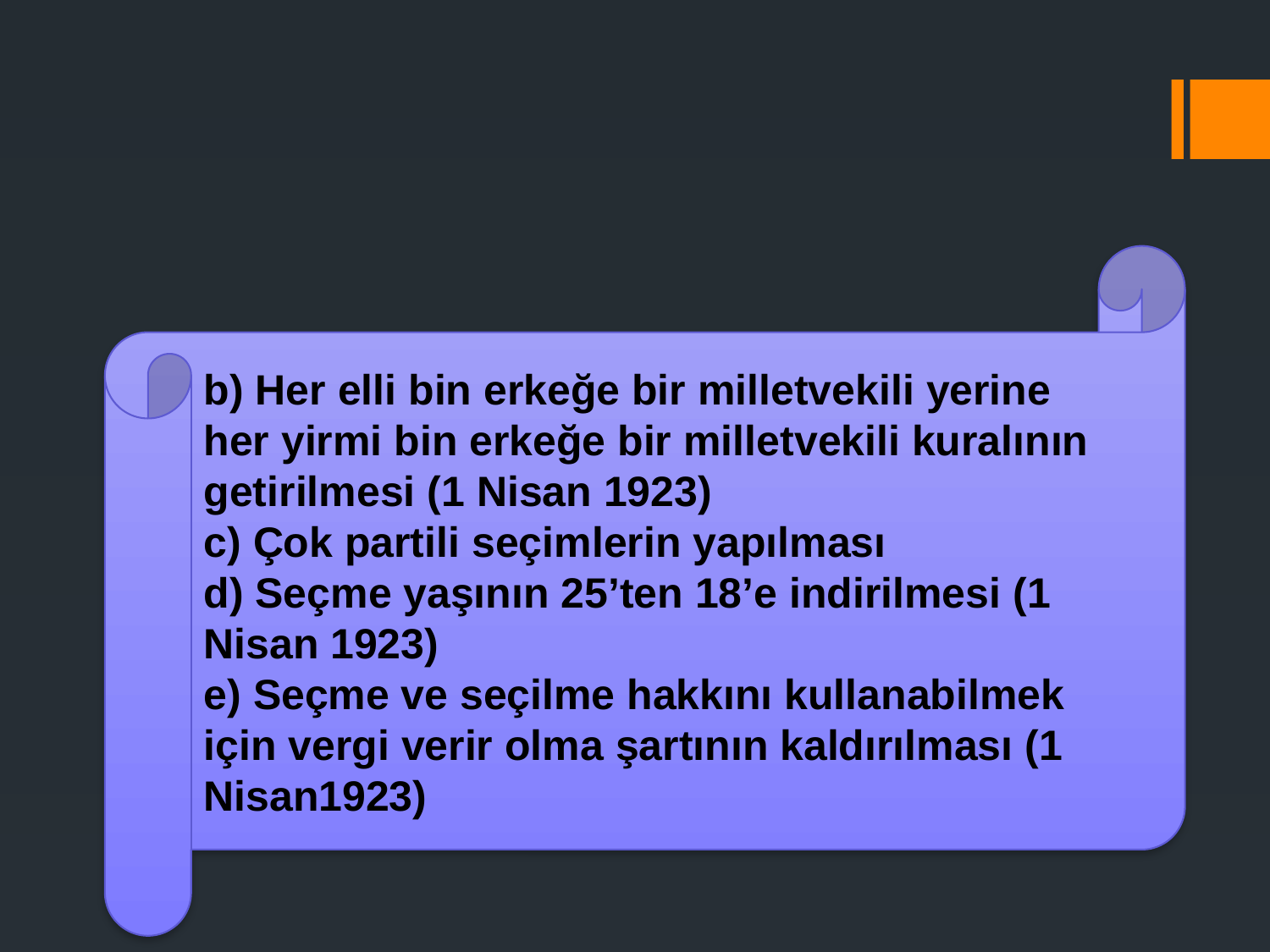

b) Her elli bin erkeğe bir milletvekili yerine her yirmi bin erkeğe bir milletvekili kuralının getirilmesi (1 Nisan 1923)
c) Çok partili seçimlerin yapılması
d) Seçme yaşının 25’ten 18’e indirilmesi (1 Nisan 1923)
e) Seçme ve seçilme hakkını kullanabilmek için vergi verir olma şartının kaldırılması (1 Nisan1923)